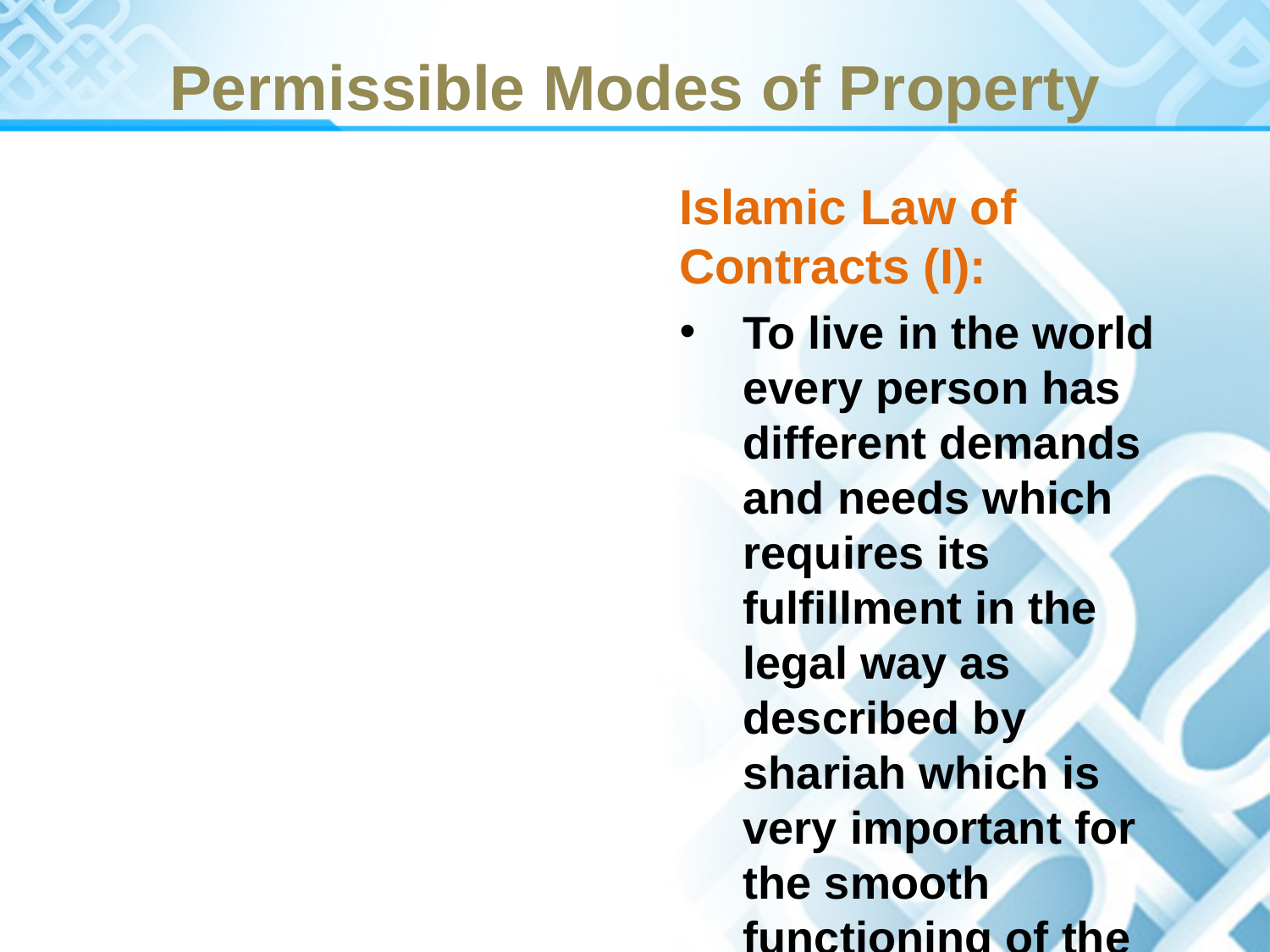

# Permissible Modes of Property
Islamic Law of Contracts (I):
To live in the world every person has different demands and needs which requires its fulfillment in the legal way as described by shariah which is very important for the smooth functioning of the society